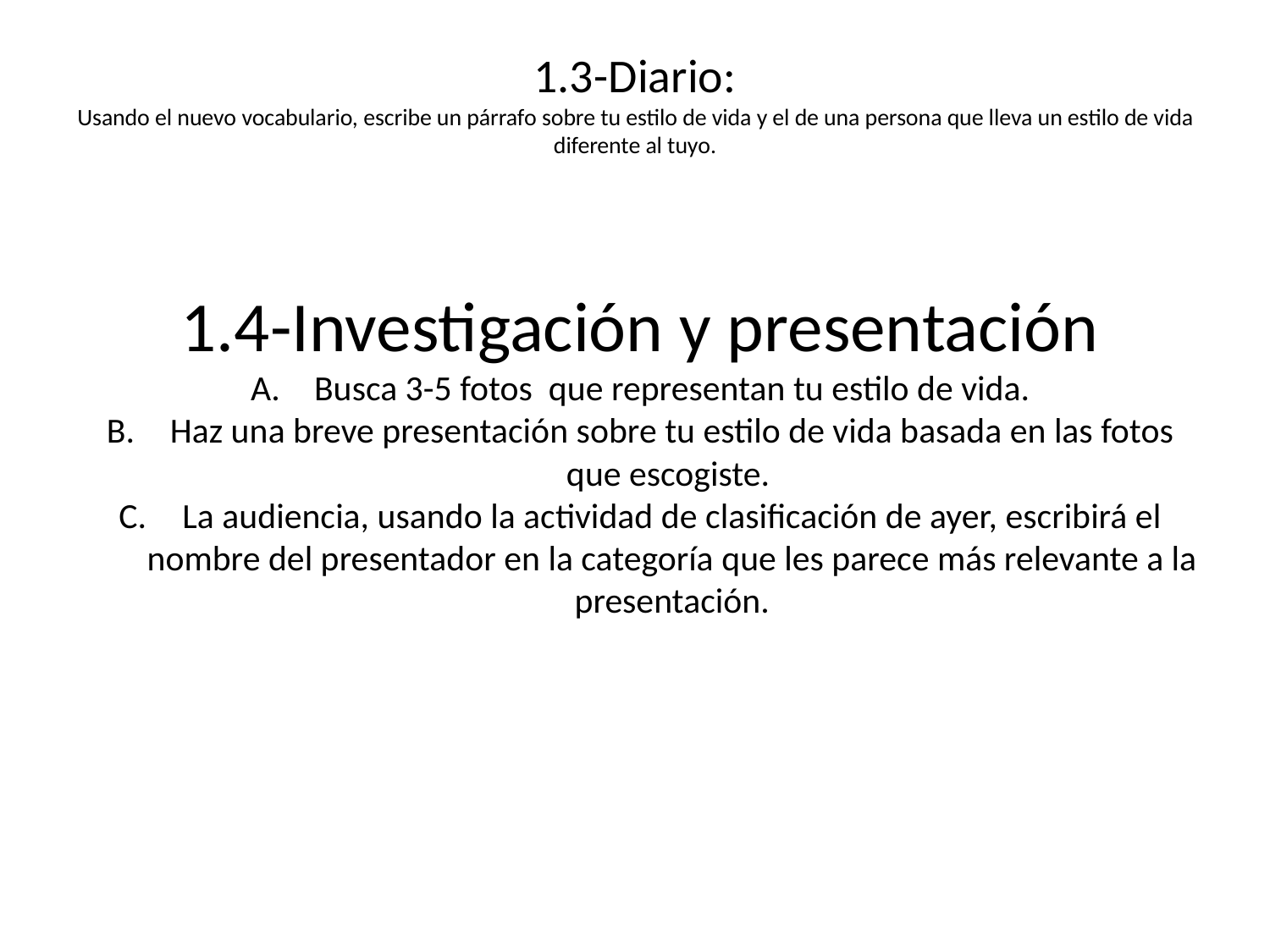

# 1.3-Diario: Usando el nuevo vocabulario, escribe un párrafo sobre tu estilo de vida y el de una persona que lleva un estilo de vida diferente al tuyo.
1.4-Investigación y presentación
Busca 3-5 fotos  que representan tu estilo de vida.
Haz una breve presentación sobre tu estilo de vida basada en las fotos que escogiste.
La audiencia, usando la actividad de clasificación de ayer, escribirá el nombre del presentador en la categoría que les parece más relevante a la presentación.